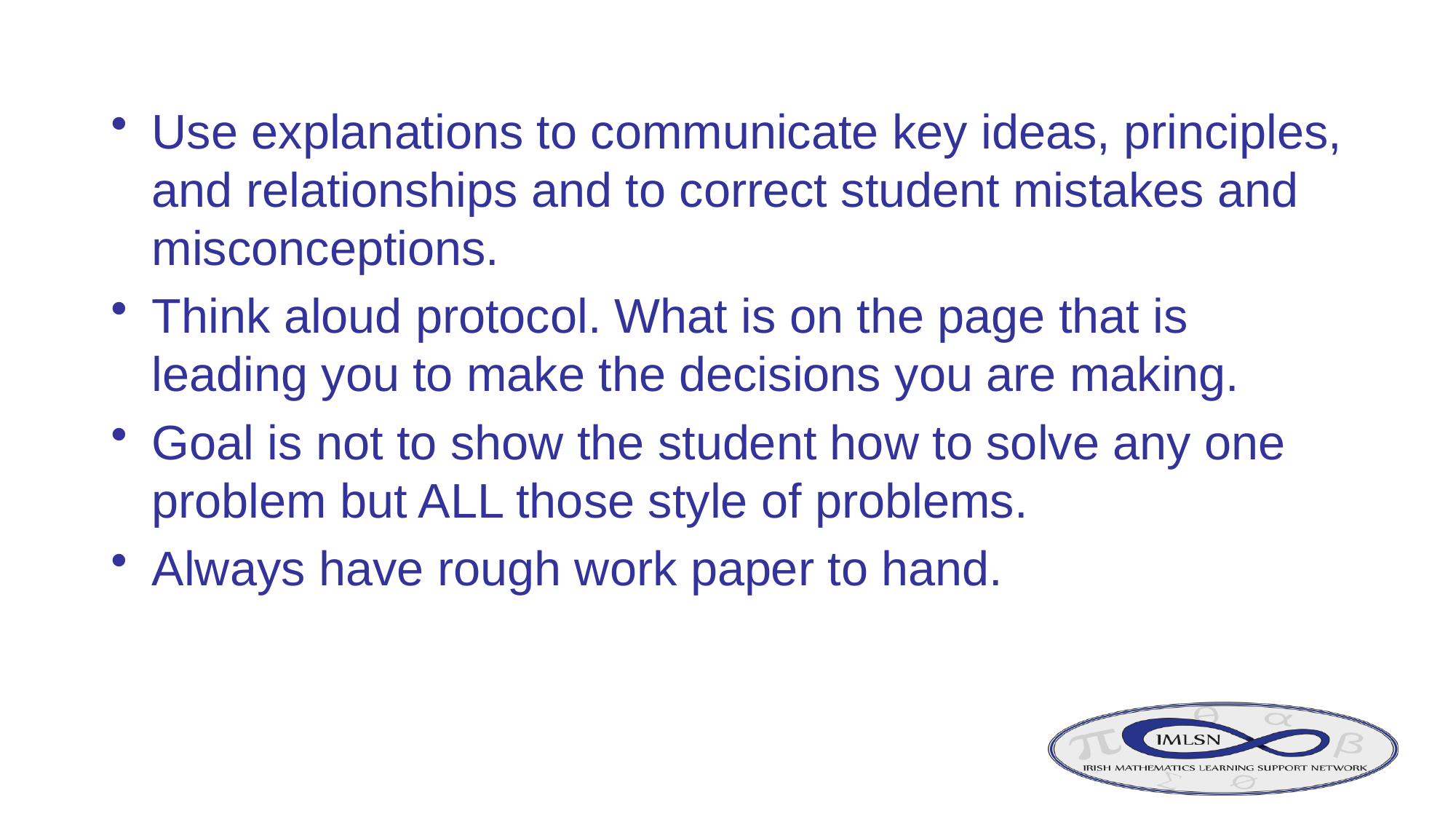

Use explanations to communicate key ideas, principles, and relationships and to correct student mistakes and misconceptions.
Think aloud protocol. What is on the page that is leading you to make the decisions you are making.
Goal is not to show the student how to solve any one problem but ALL those style of problems.
Always have rough work paper to hand.